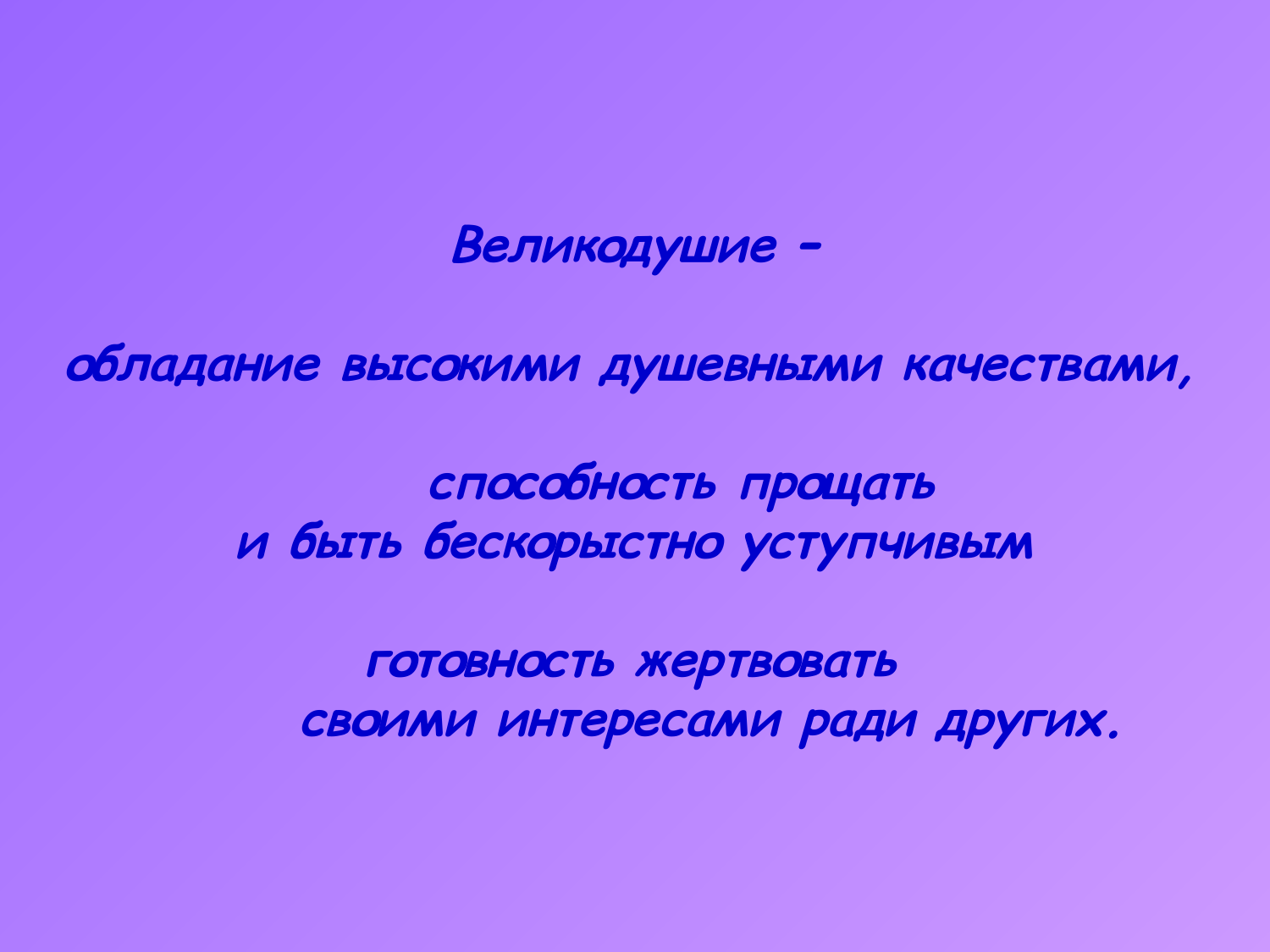

Великодушие –

 обладание высокими душевными качествами,

                  способность прощать
         и быть бескорыстно уступчивым

               готовность жертвовать
            своими интересами ради других.